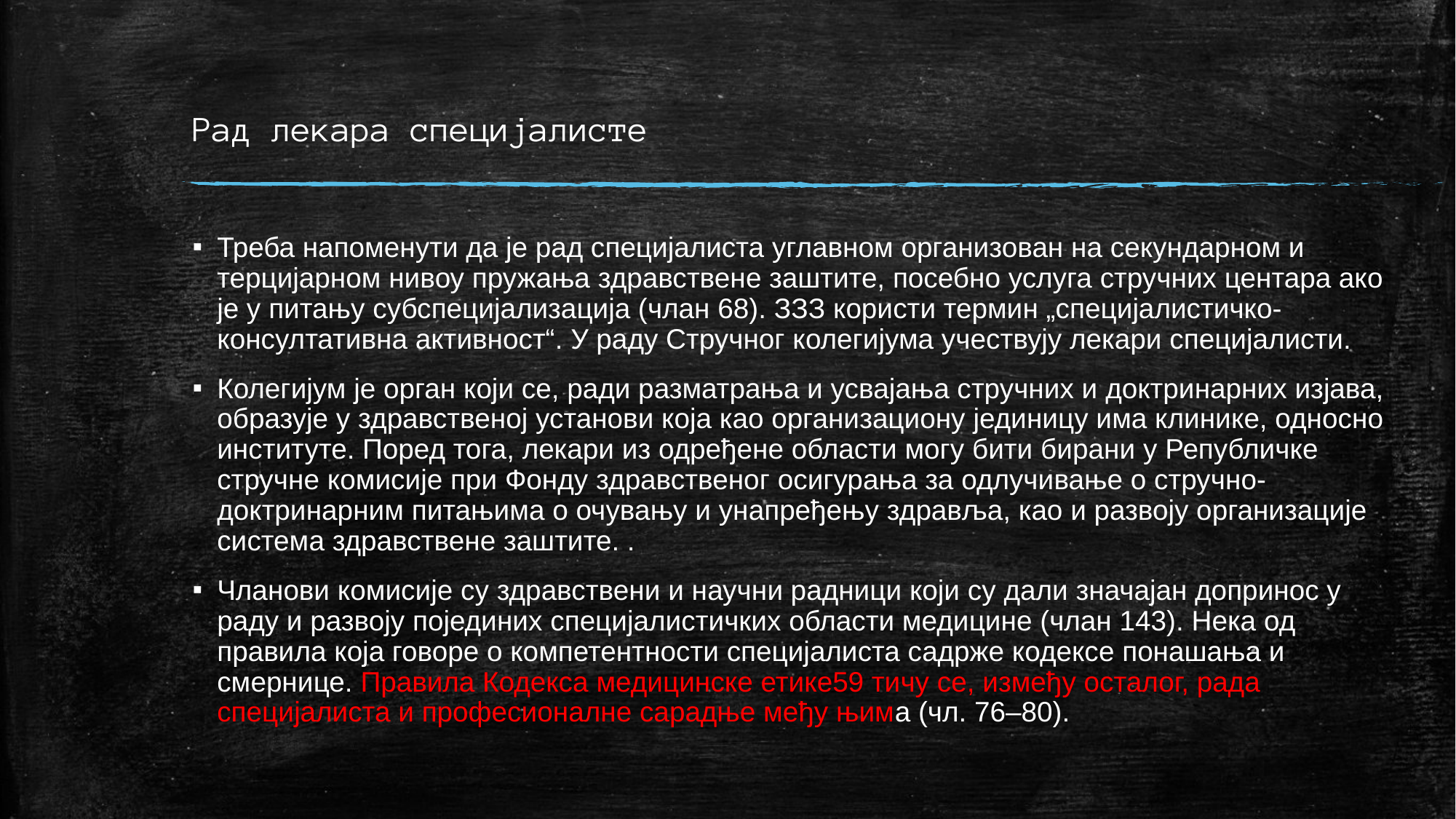

# Рад лекара специјалисте
Треба напоменути да је рад специјалиста углавном организован на секундарном и терцијарном нивоу пружања здравствене заштите, посебно услуга стручних центара ако је у питању субспецијализација (члан 68). ЗЗЗ користи термин „специјалистичко-консултативна активност“. У раду Стручног колегијума учествују лекари специјалисти.
Колегијум је орган који се, ради разматрања и усвајања стручних и доктринарних изјава, образује у здравственој установи која као организациону јединицу има клинике, односно институте. Поред тога, лекари из одређене области могу бити бирани у Републичке стручне комисије при Фонду здравственог осигурања за одлучивање о стручно-доктринарним питањима о очувању и унапређењу здравља, као и развоју организације система здравствене заштите. .
Чланови комисије су здравствени и научни радници који су дали значајан допринос у раду и развоју појединих специјалистичких области медицине (члан 143). Нека од правила која говоре о компетентности специјалиста садрже кодексе понашања и смернице. Правила Кодекса медицинске етике59 тичу се, између осталог, рада специјалиста и професионалне сарадње међу њима (чл. 76–80).